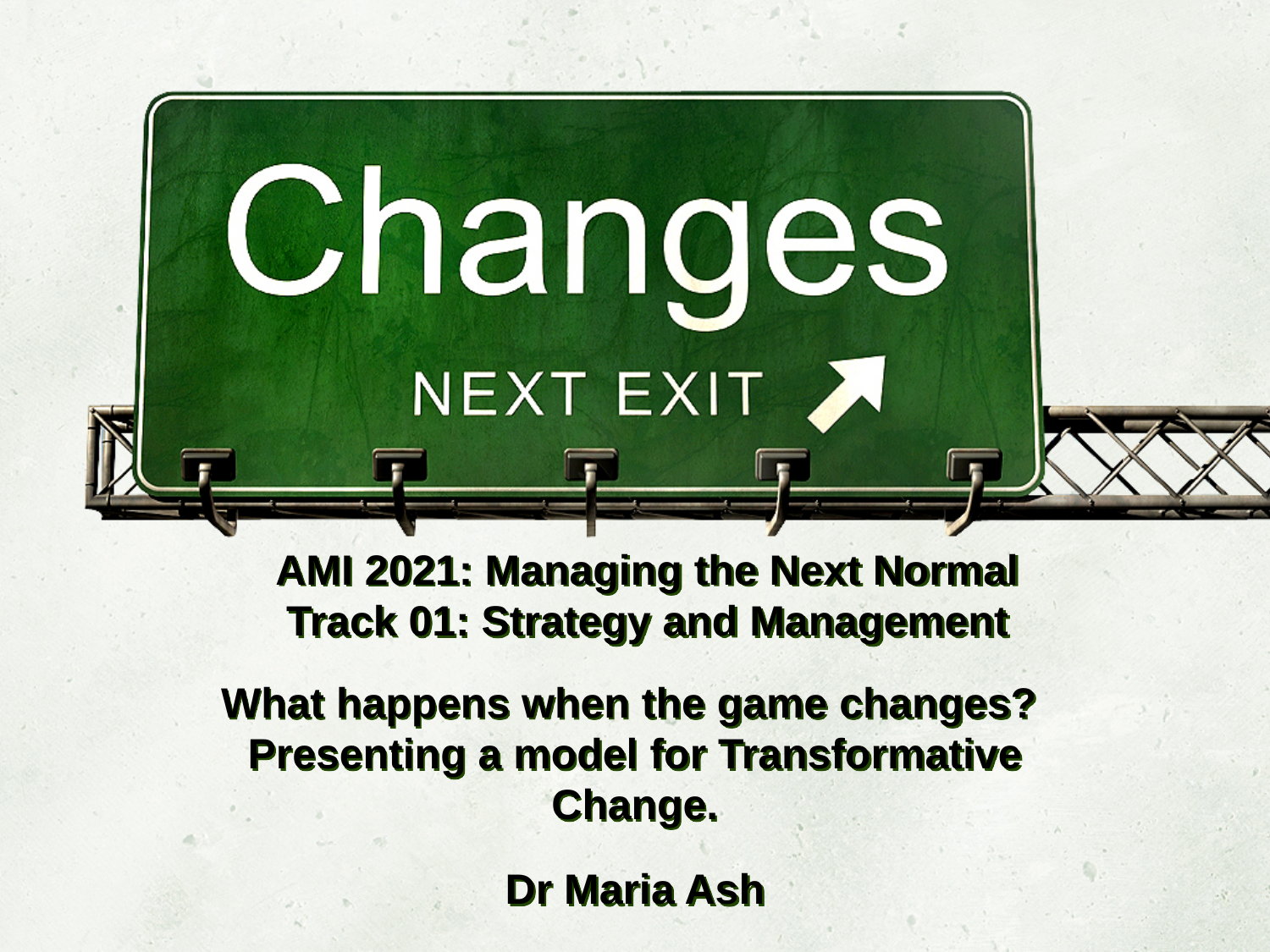

# AMI 2021: Managing the Next Normal Track 01: Strategy and Management
What happens when the game changes?  Presenting a model for Transformative Change.
Dr Maria Ash